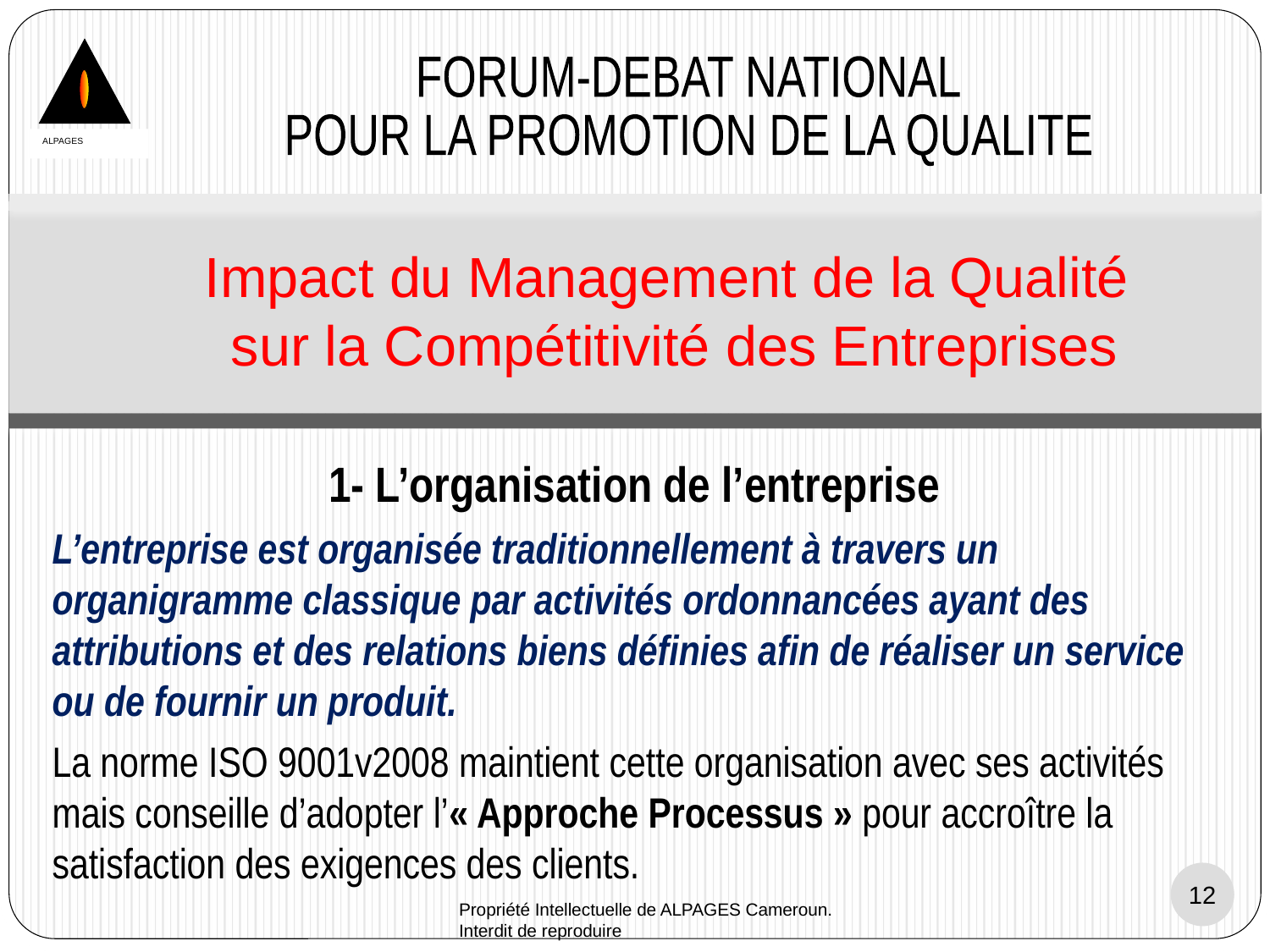

FORUM-DEBAT NATIONAL
POUR LA PROMOTION DE LA QUALITE

ALPAGES
# Impact du Management de la Qualité sur la Compétitivité des Entreprises
1- L’organisation de l’entreprise
L’entreprise est organisée traditionnellement à travers un organigramme classique par activités ordonnancées ayant des attributions et des relations biens définies afin de réaliser un service ou de fournir un produit.
La norme ISO 9001v2008 maintient cette organisation avec ses activités mais conseille d’adopter l’« Approche Processus » pour accroître la satisfaction des exigences des clients.
12
Propriété Intellectuelle de ALPAGES Cameroun. Interdit de reproduire